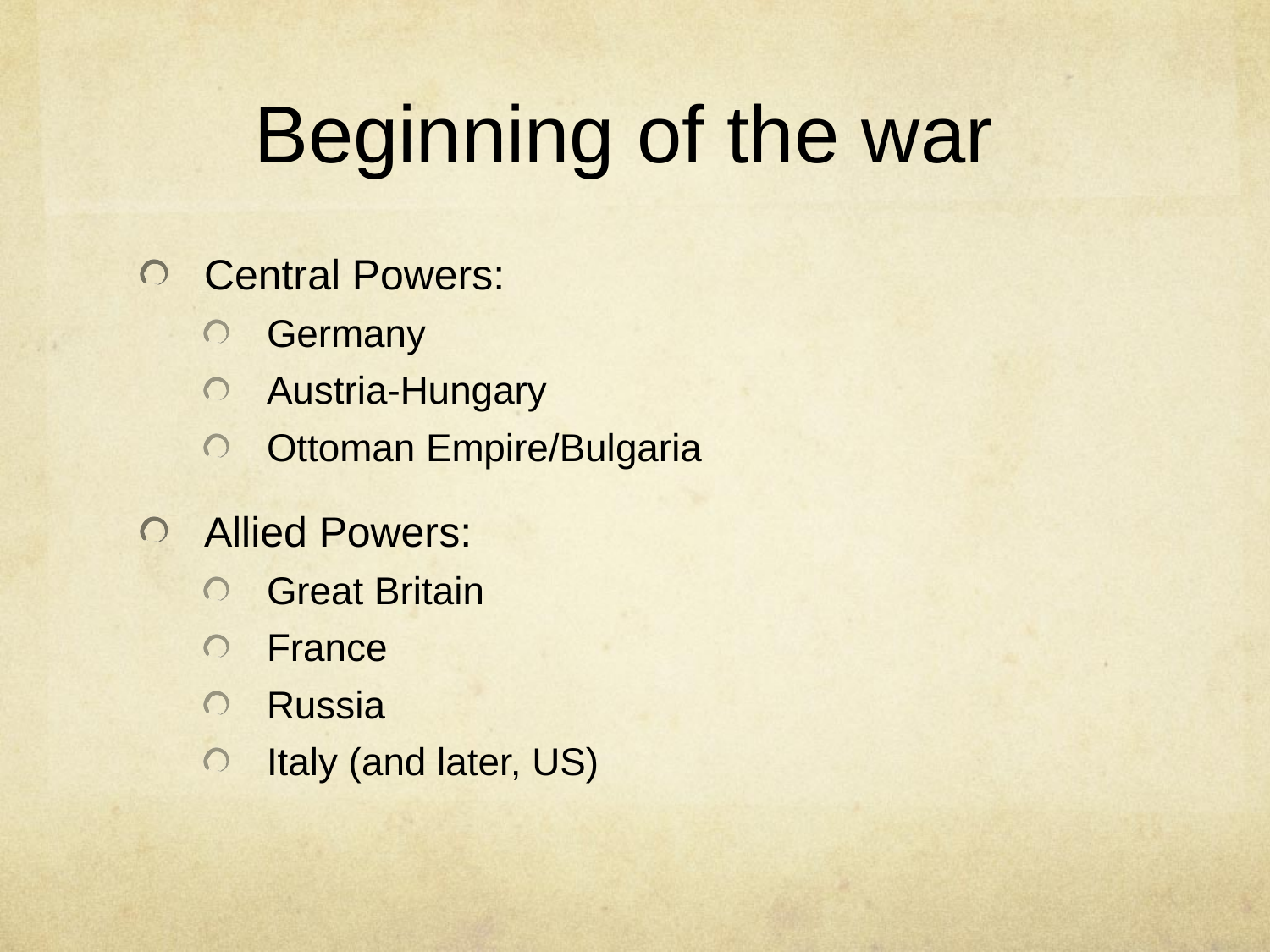

# Beginning of the war
Central Powers:
Germany
Austria-Hungary
Ottoman Empire/Bulgaria
Allied Powers:
Great Britain
France
Russia
Italy (and later, US)